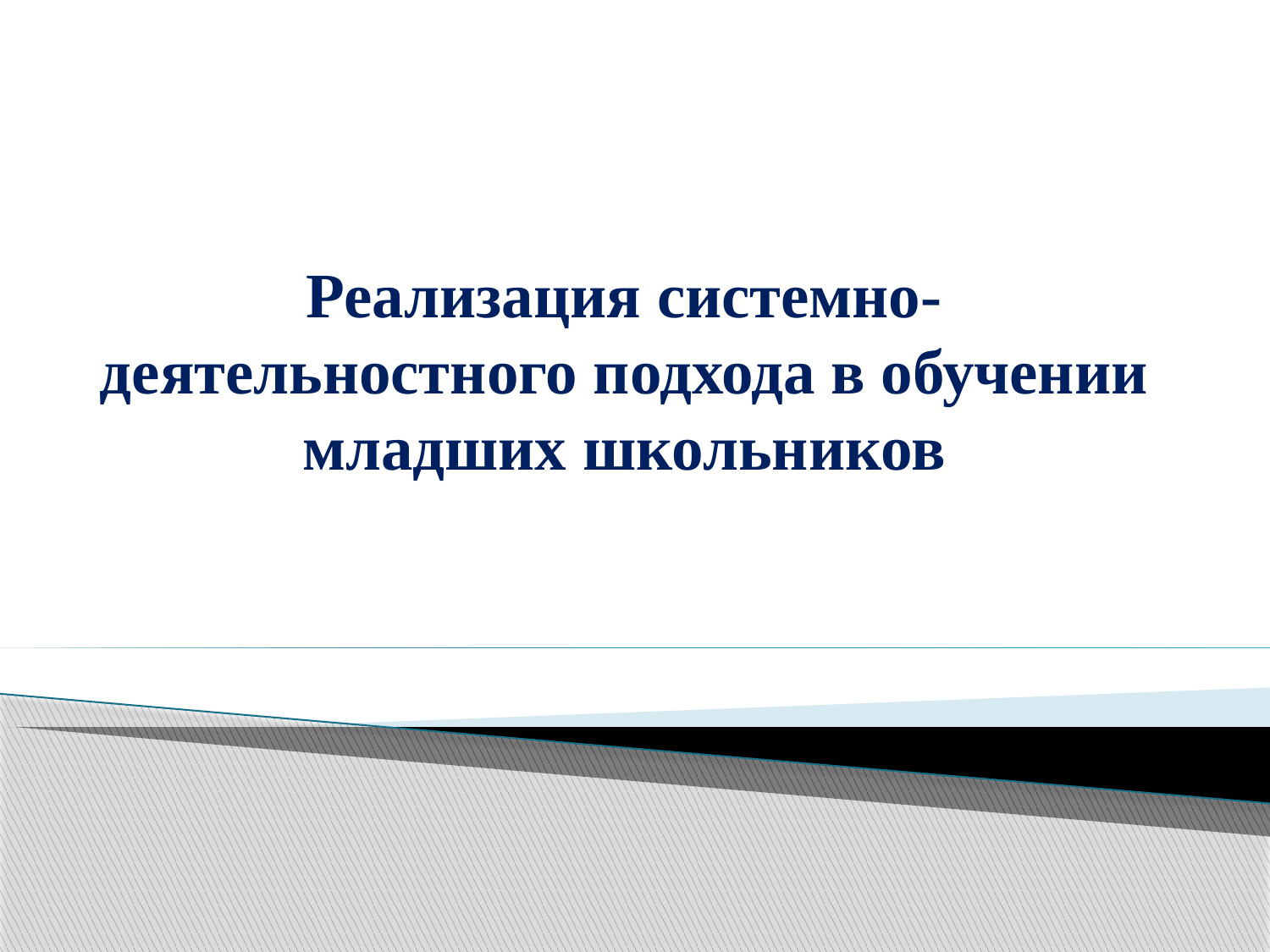

# Реализация системно-деятельностного подхода в обучении младших школьников